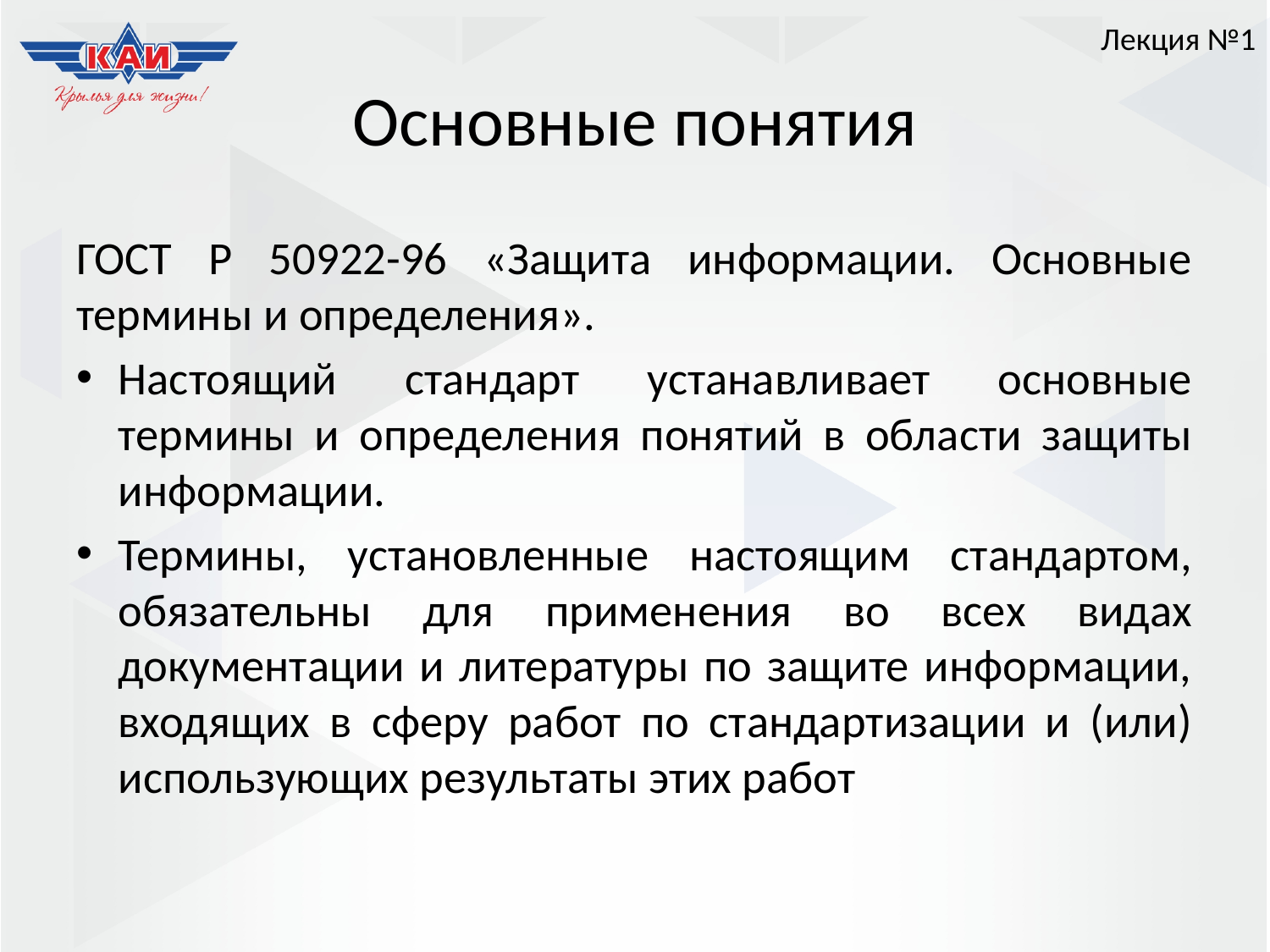

Лекция №1
# Основные понятия
ГОСТ Р 50922-96 «Защита информации. Основные термины и определения».
Настоящий стандарт устанавливает основные термины и определения понятий в области защиты информации.
Термины, установленные настоящим стандартом, обязательны для применения во всех видах документации и литературы по защите информации, входящих в сферу работ по стандартизации и (или) использующих результаты этих работ